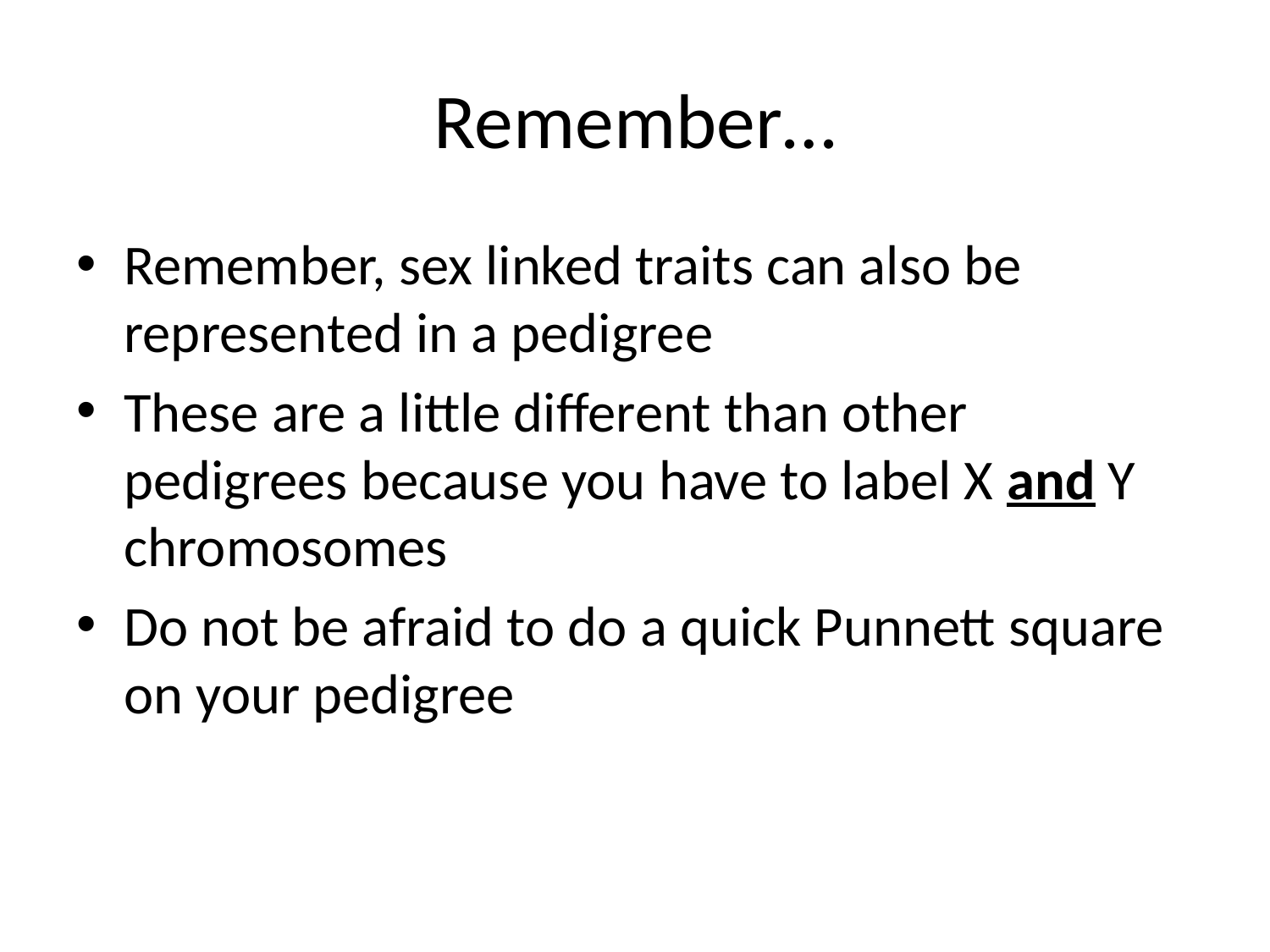

# Remember…
Remember, sex linked traits can also be represented in a pedigree
These are a little different than other pedigrees because you have to label X and Y chromosomes
Do not be afraid to do a quick Punnett square on your pedigree